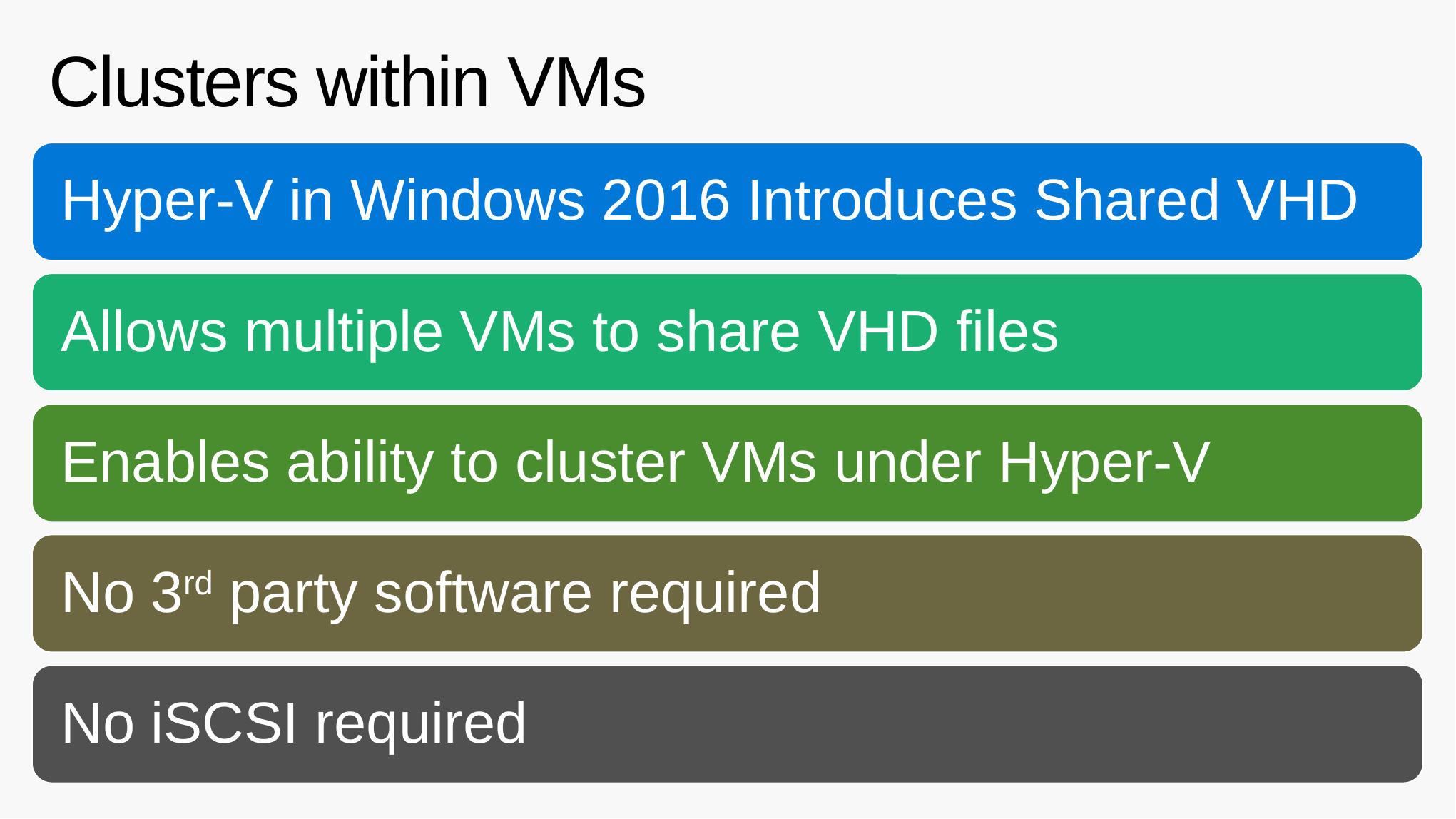

# Clusters within VMs
Hyper-V in Windows 2016 Introduces Shared VHD
Allows multiple VMs to share VHD files
Enables ability to cluster VMs under Hyper-V
No 3rd party software required
No iSCSI required